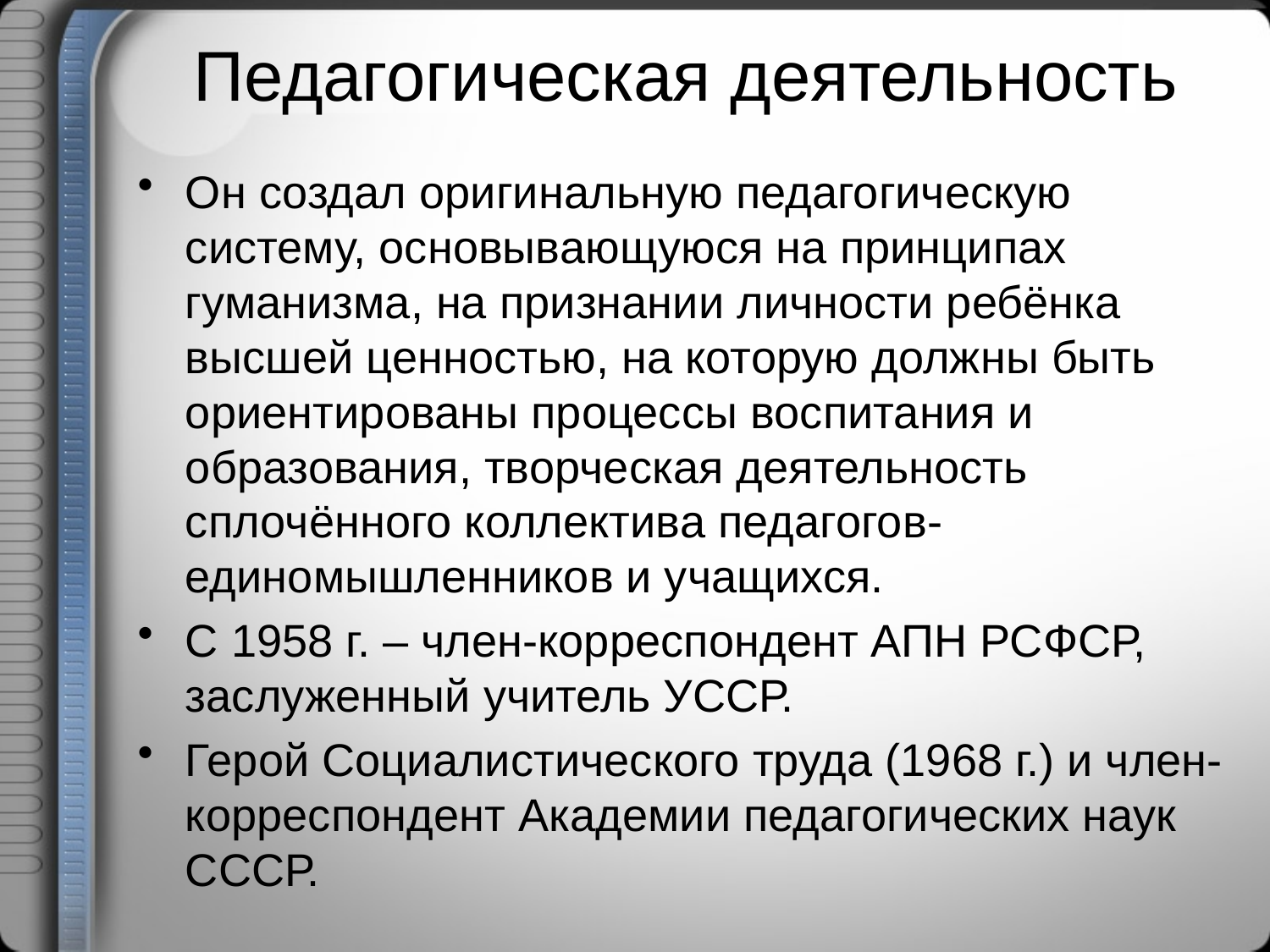

# Педагогическая деятельность
Он создал оригинальную педагогическую систему, основывающуюся на принципах гуманизма, на признании личности ребёнка высшей ценностью, на которую должны быть ориентированы процессы воспитания и образования, творческая деятельность сплочённого коллектива педагогов-единомышленников и учащихся.
С 1958 г. – член-корреспондент АПН РСФСР, заслуженный учитель УССР.
Герой Социалистического труда (1968 г.) и член-корреспондент Академии педагогических наук СССР.